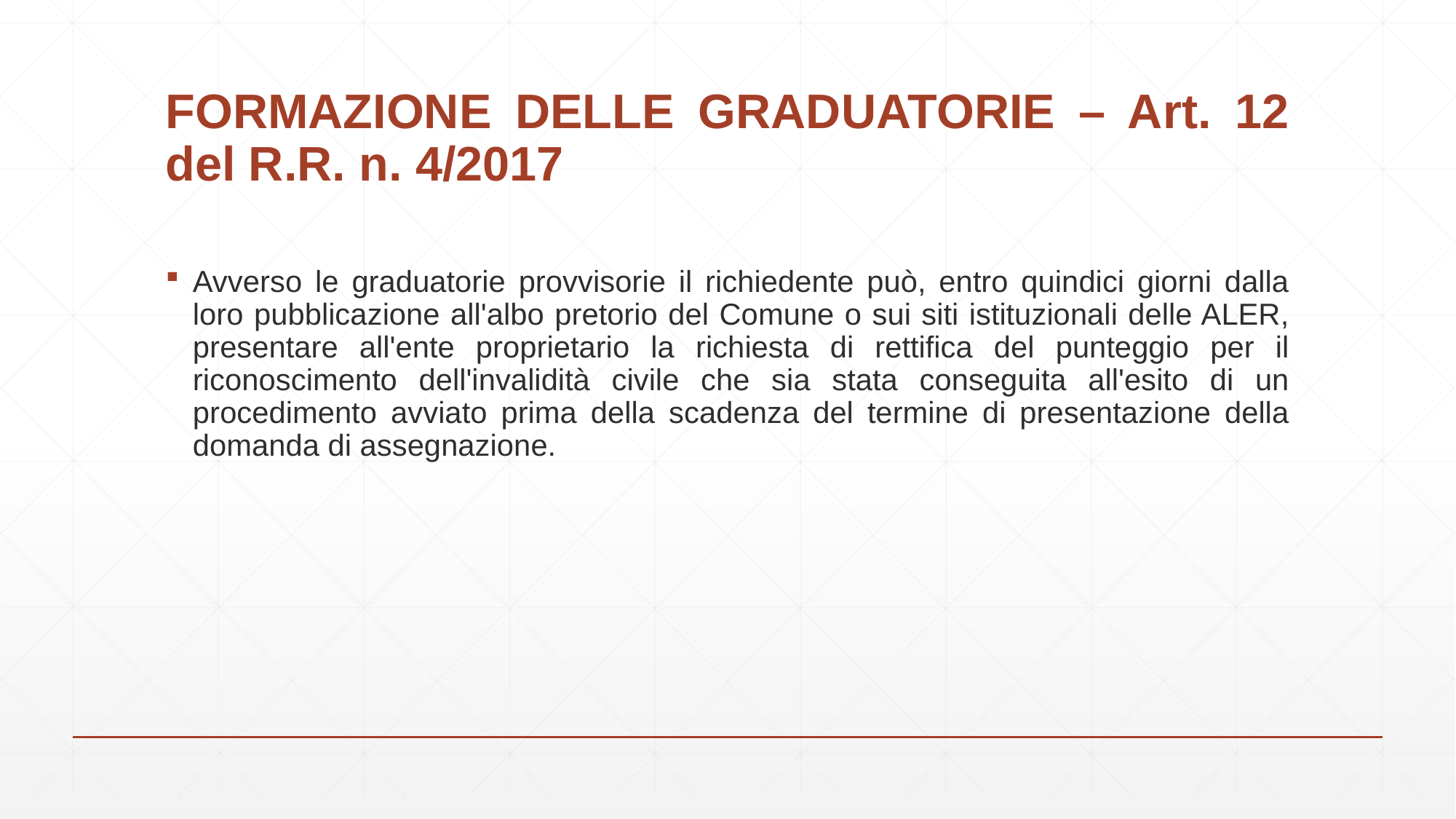

# FORMAZIONE DELLE GRADUATORIE – Art. 12 del R.R. n. 4/2017

Avverso le graduatorie provvisorie il richiedente può, entro quindici giorni dalla loro pubblicazione all'albo pretorio del Comune o sui siti istituzionali delle ALER, presentare all'ente proprietario la richiesta di rettifica del punteggio per il riconoscimento dell'invalidità civile che sia stata conseguita all'esito di un procedimento avviato prima della scadenza del termine di presentazione della domanda di assegnazione.